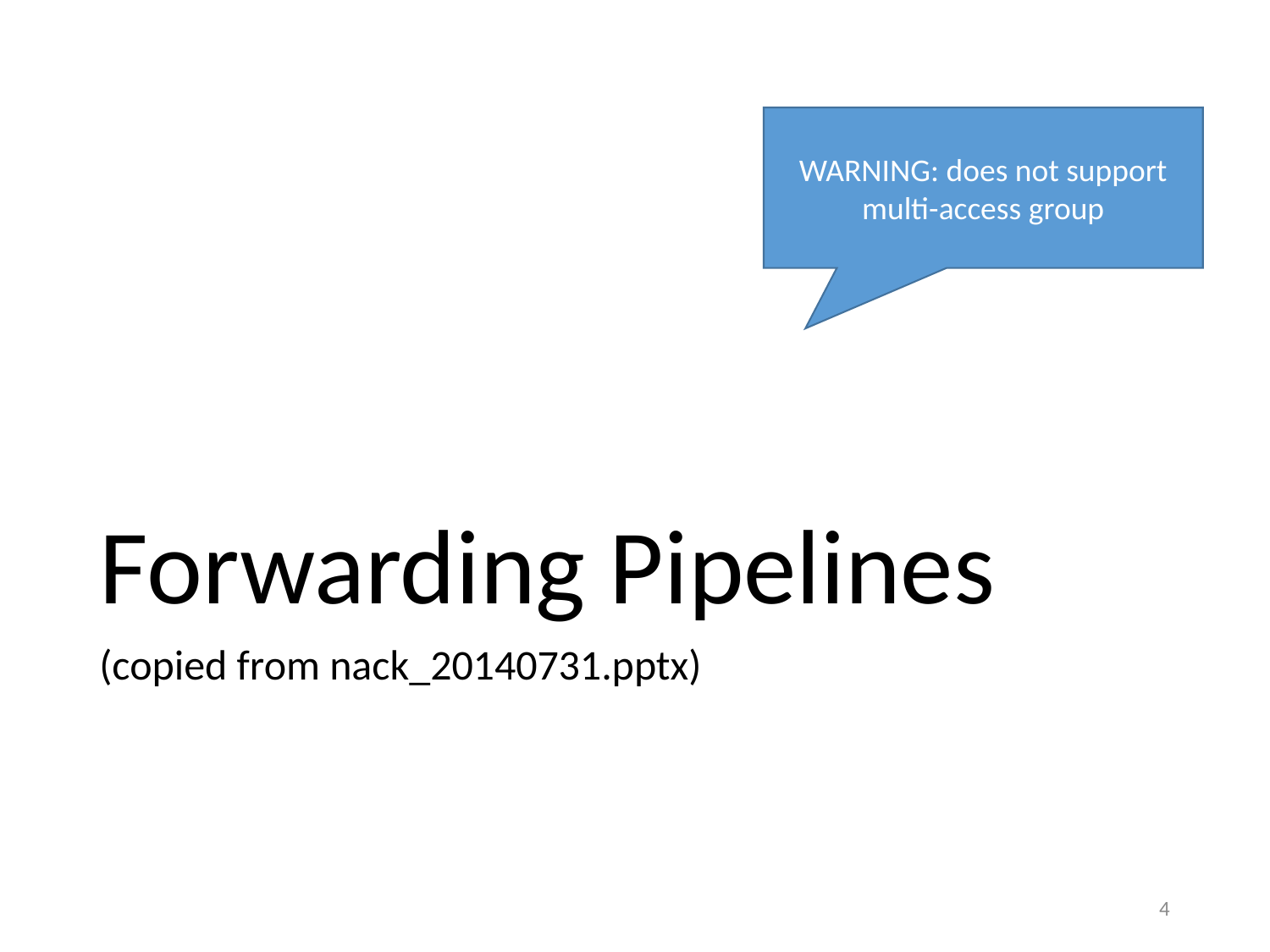

WARNING: does not support multi-access group
# Forwarding Pipelines
(copied from nack_20140731.pptx)
4